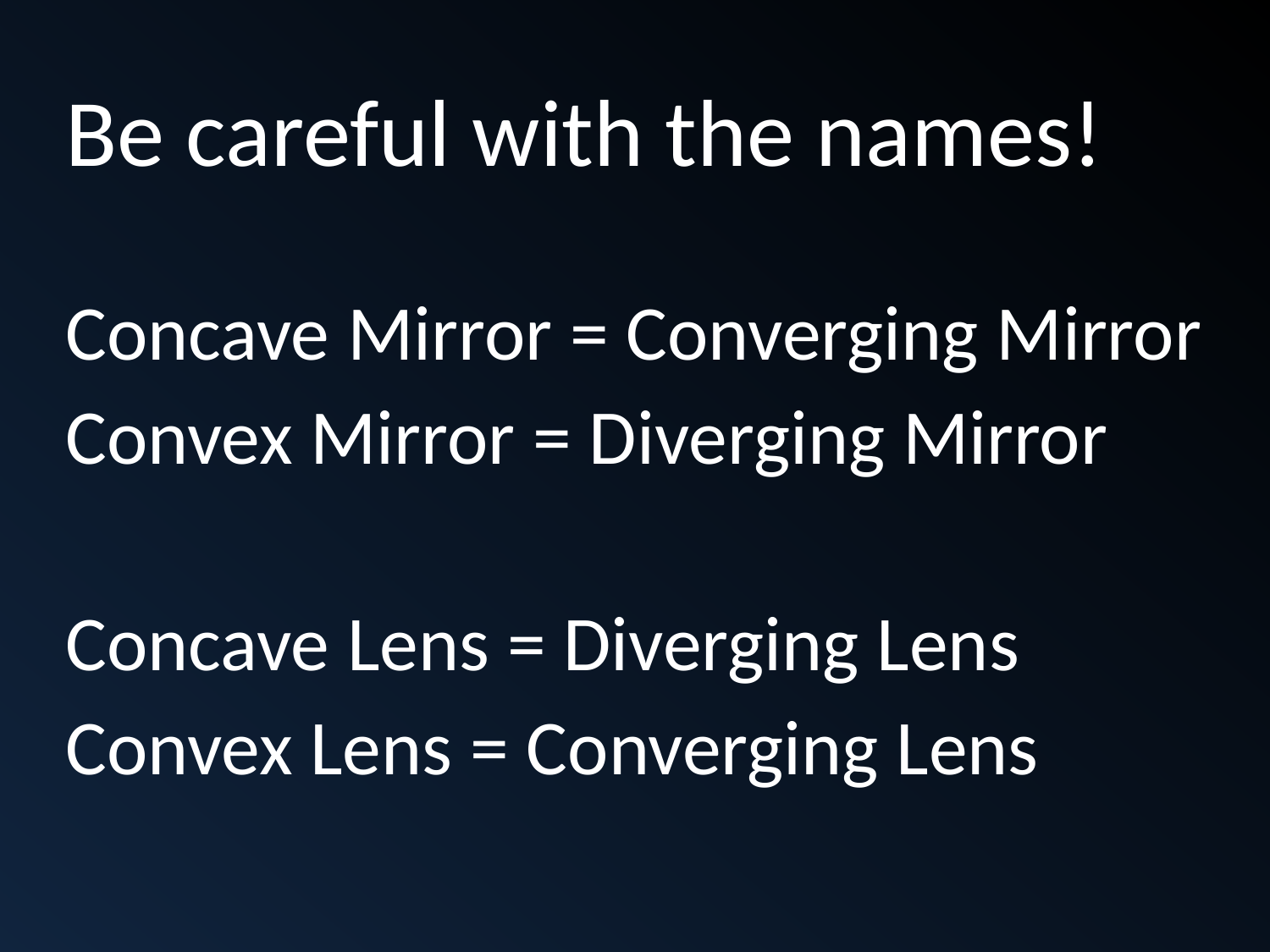

Be careful with the names!

Concave Mirror = Converging Mirror
Convex Mirror = Diverging Mirror

Concave Lens = Diverging Lens
Convex Lens = Converging Lens